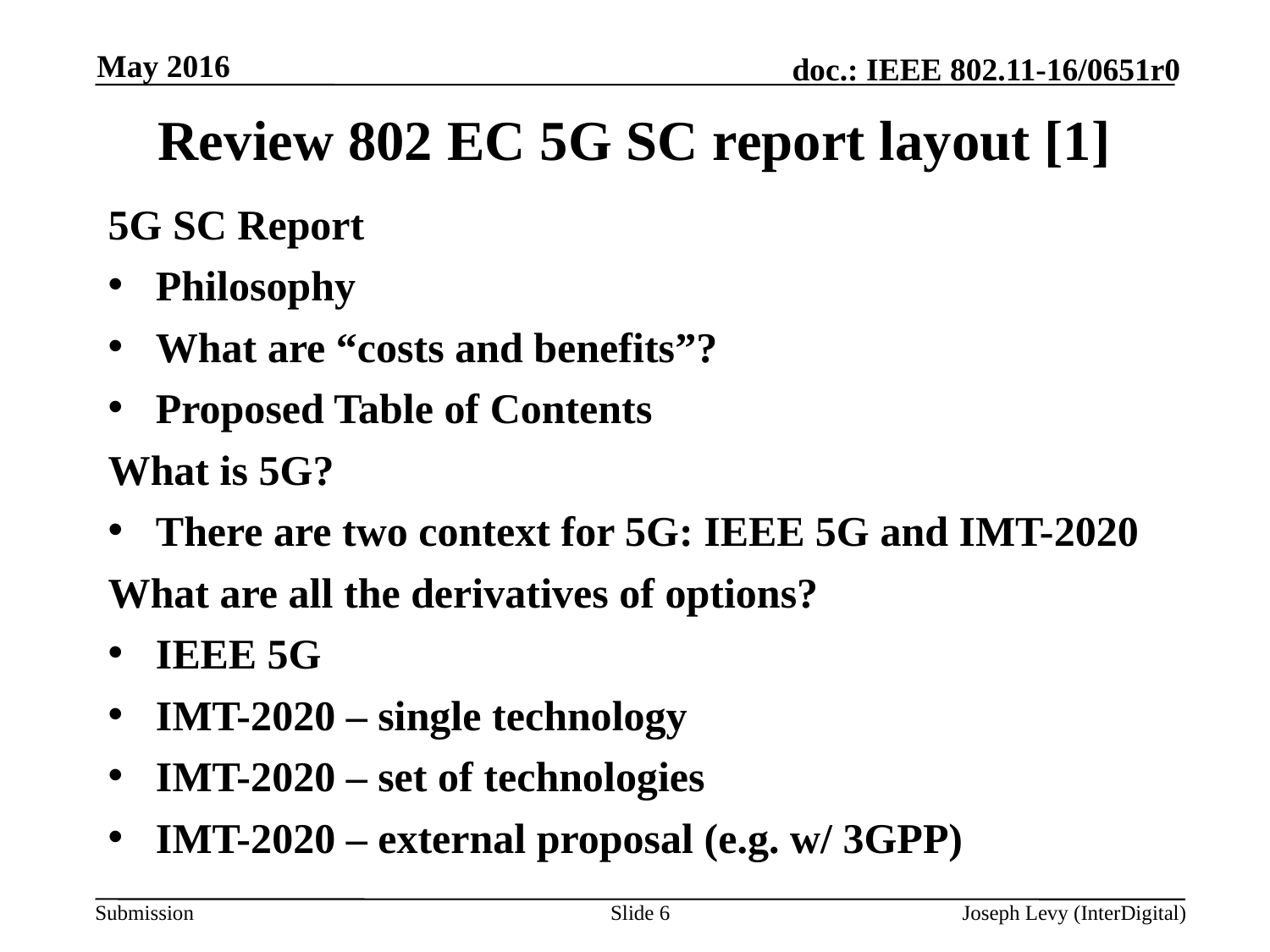

May 2016
# Review 802 EC 5G SC report layout [1]
5G SC Report
Philosophy
What are “costs and benefits”?
Proposed Table of Contents
What is 5G?
There are two context for 5G: IEEE 5G and IMT-2020
What are all the derivatives of options?
IEEE 5G
IMT-2020 – single technology
IMT-2020 – set of technologies
IMT-2020 – external proposal (e.g. w/ 3GPP)
Slide 6
Joseph Levy (InterDigital)